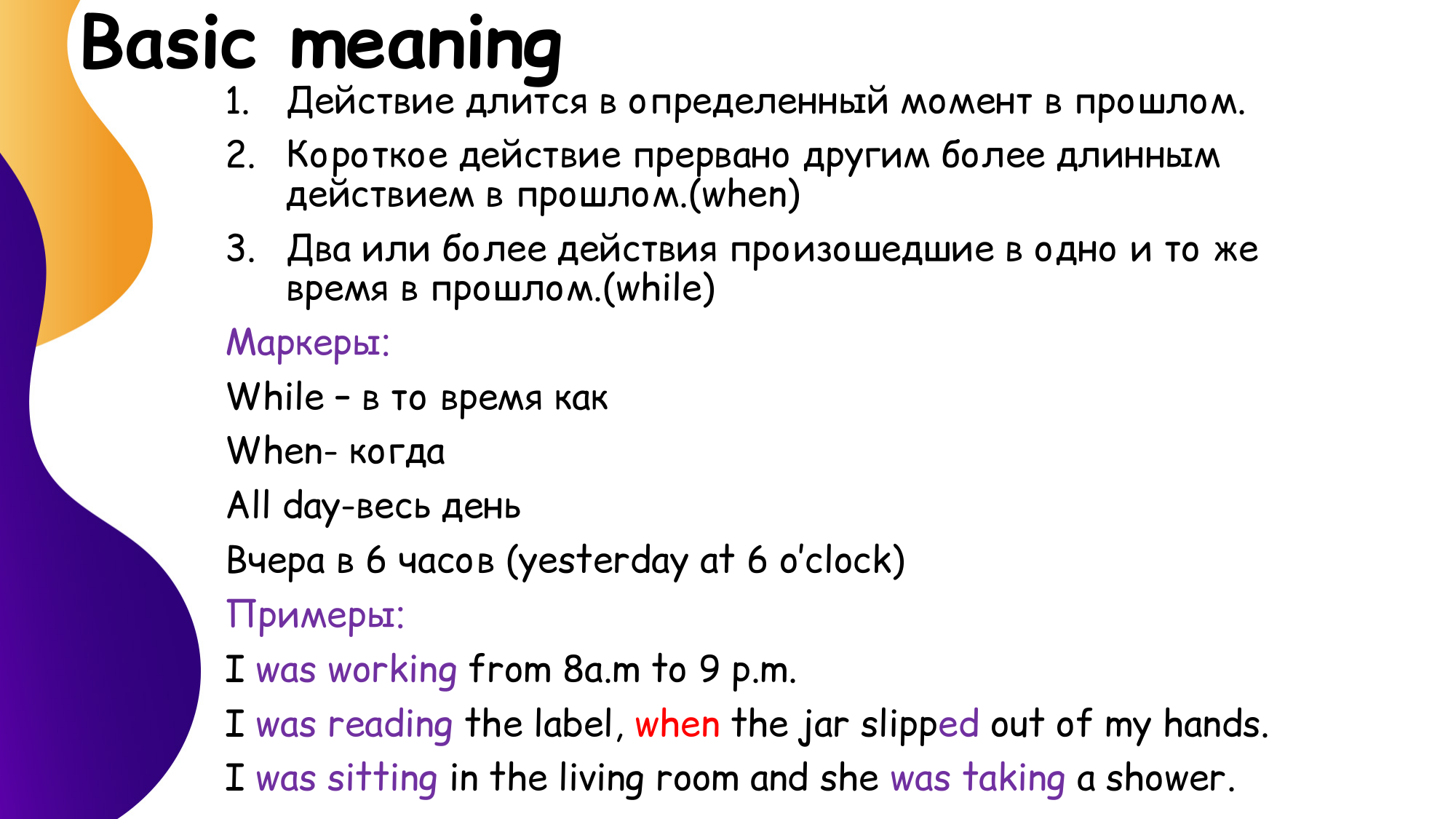

# Basic meaning
Действие длится в определенный момент в прошлом.
Короткое действие прервано другим более длинным действием в прошлом.(when)
Два или более действия произошедшие в одно и то же время в прошлом.(while)
Маркеры:
While – в то время как
When- когда
All day-весь день
Вчера в 6 часов (yesterday at 6 o’clock)
Примеры:
I was working from 8a.m to 9 p.m.
I was reading the label, when the jar slipped out of my hands.
I was sitting in the living room and she was taking a shower.